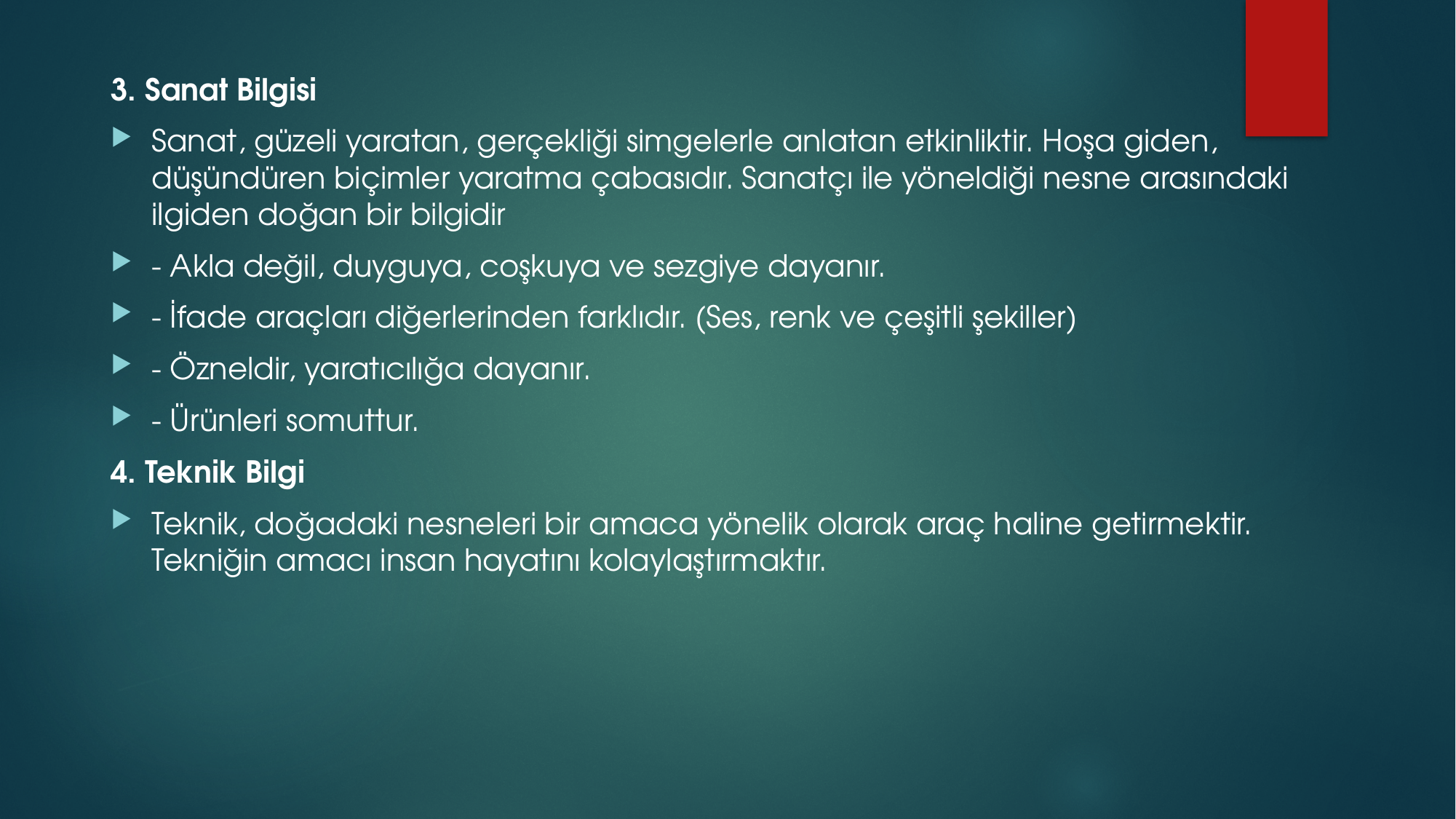

3. Sanat Bilgisi
Sanat, güzeli yaratan, gerçekliği simgelerle anlatan etkinliktir. Hoşa giden, düşündüren biçimler yaratma çabasıdır. Sanatçı ile yöneldiği nesne arasındaki ilgiden doğan bir bilgidir
- Akla değil, duyguya, coşkuya ve sezgiye dayanır.
- İfade araçları diğerlerinden farklıdır. (Ses, renk ve çeşitli şekiller)
- Özneldir, yaratıcılığa dayanır.
- Ürünleri somuttur.
4. Teknik Bilgi
Teknik, doğadaki nesneleri bir amaca yönelik olarak araç haline getirmektir. Tekniğin amacı insan hayatını kolaylaştırmaktır.